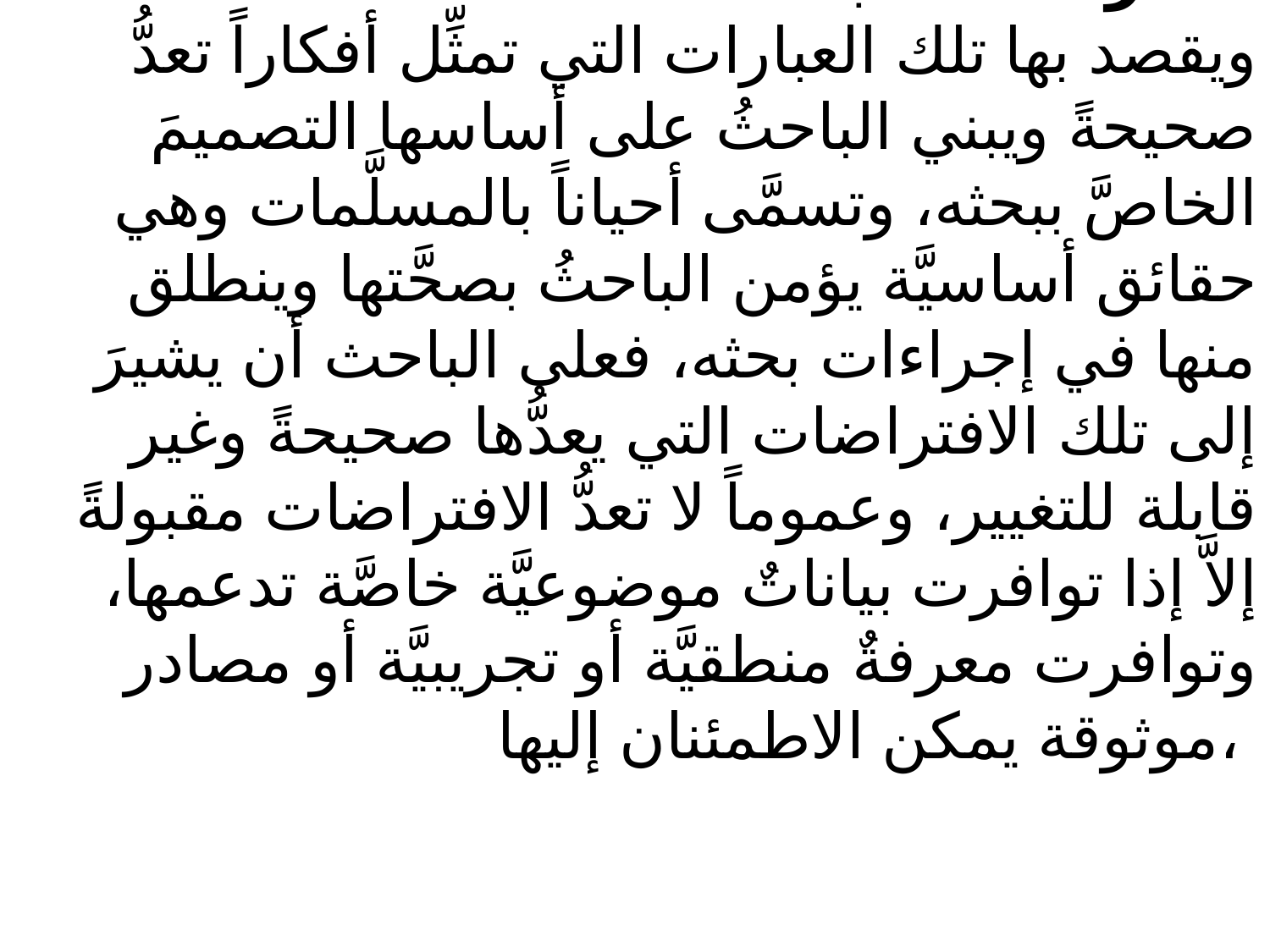

افتراضات البحث:
ويقصد بها تلك العبارات التي تمثِّل أفكاراً تعدُّ صحيحةً ويبني الباحثُ على أساسها التصميمَ الخاصَّ ببحثه، وتسمَّى أحياناً بالمسلَّمات وهي حقائق أساسيَّة يؤمن الباحثُ بصحَّتها وينطلق منها في إجراءات بحثه، فعلى الباحث أن يشيرَ إلى تلك الافتراضات التي يعدُّها صحيحةً وغير قابلة للتغيير، وعموماً لا تعدُّ الافتراضات مقبولةً إلاَّ إذا توافرت بياناتٌ موضوعيَّة خاصَّة تدعمها، وتوافرت معرفةٌ منطقيَّة أو تجريبيَّة أو مصادر موثوقة يمكن الاطمئنان إليها،